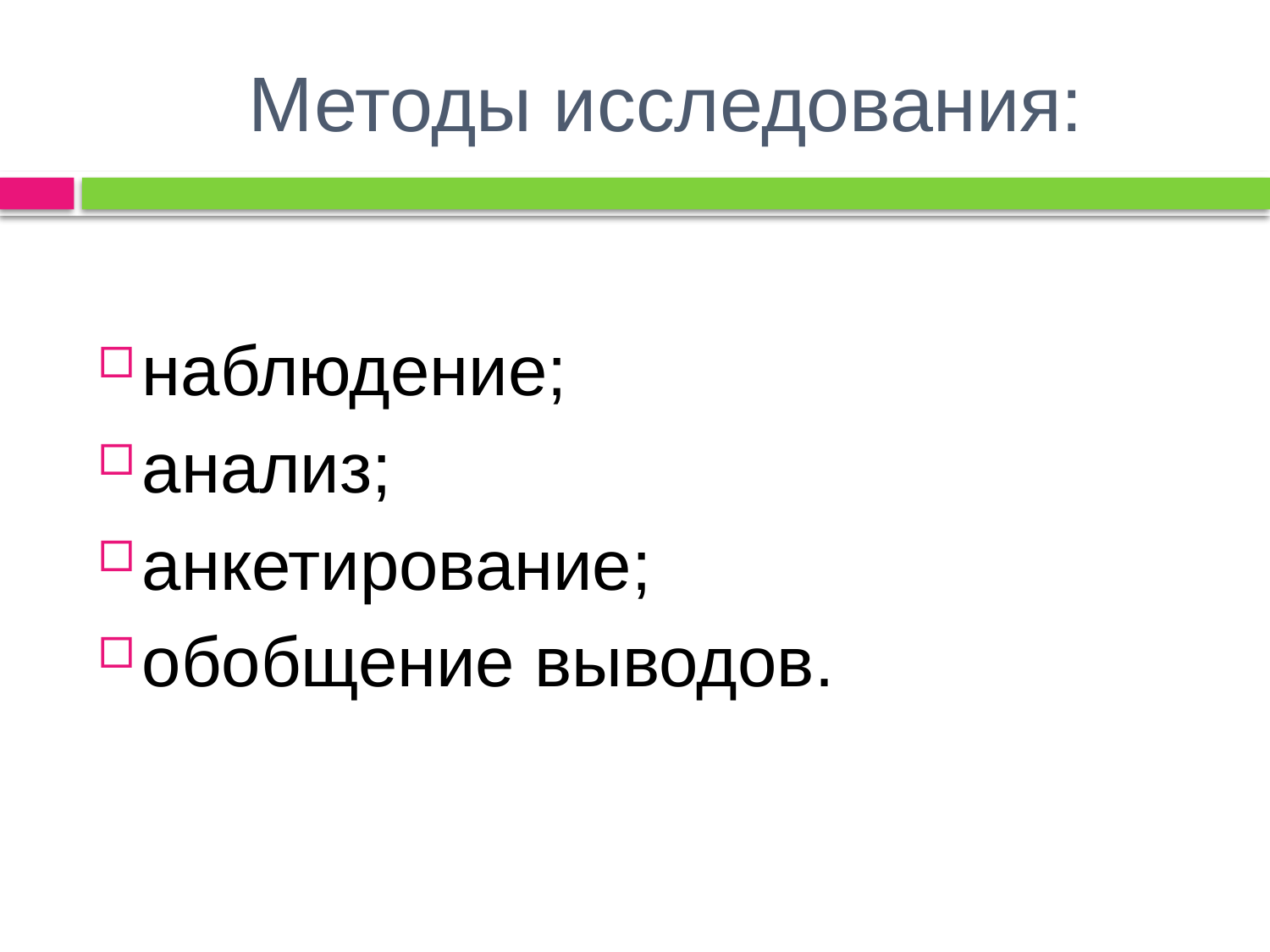

# Методы исследования:

наблюдение;
анализ;
анкетирование;
обобщение выводов.